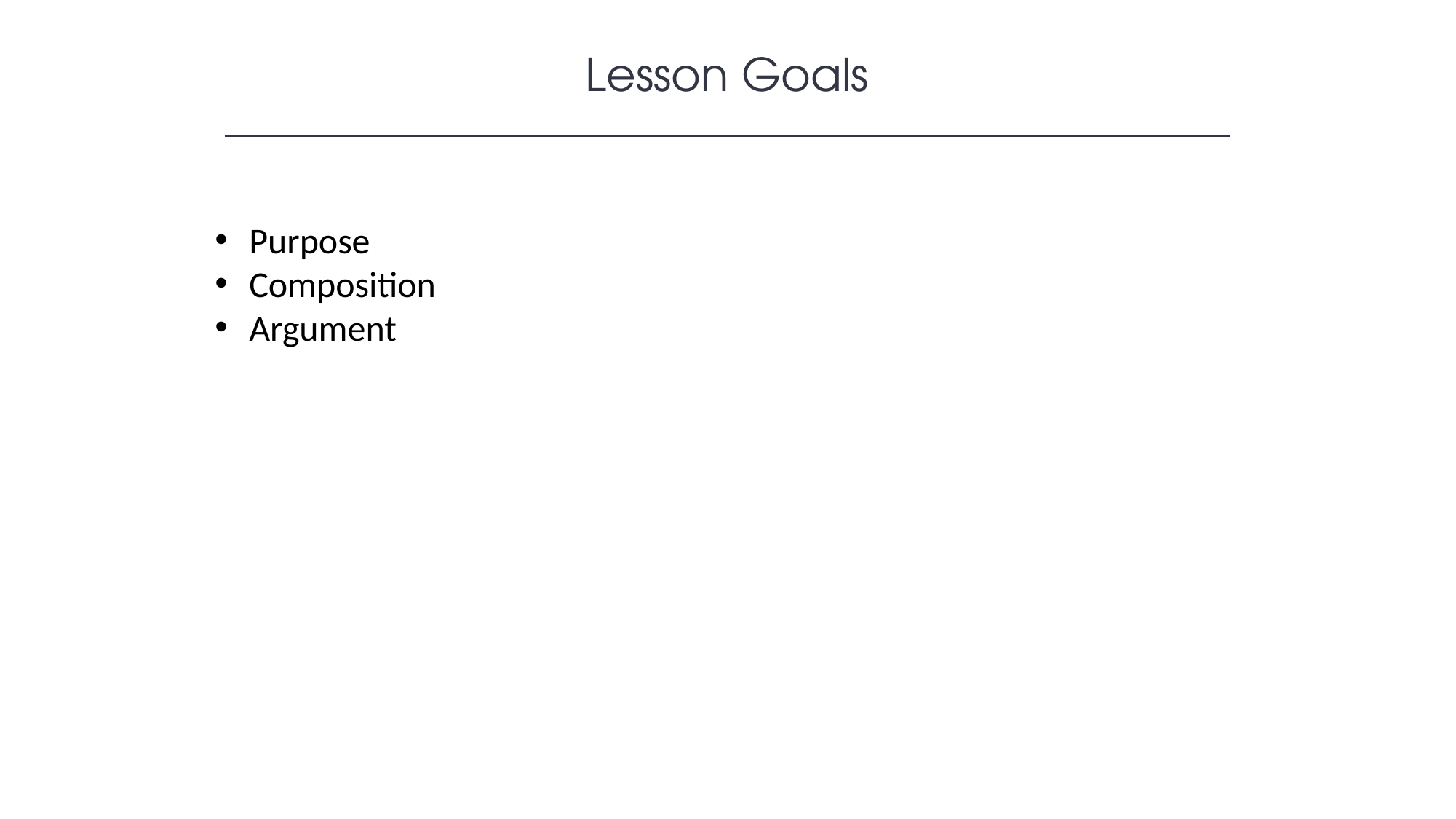

Lesson Goals
HAWKES LEARNING
Purpose
Composition
Argument